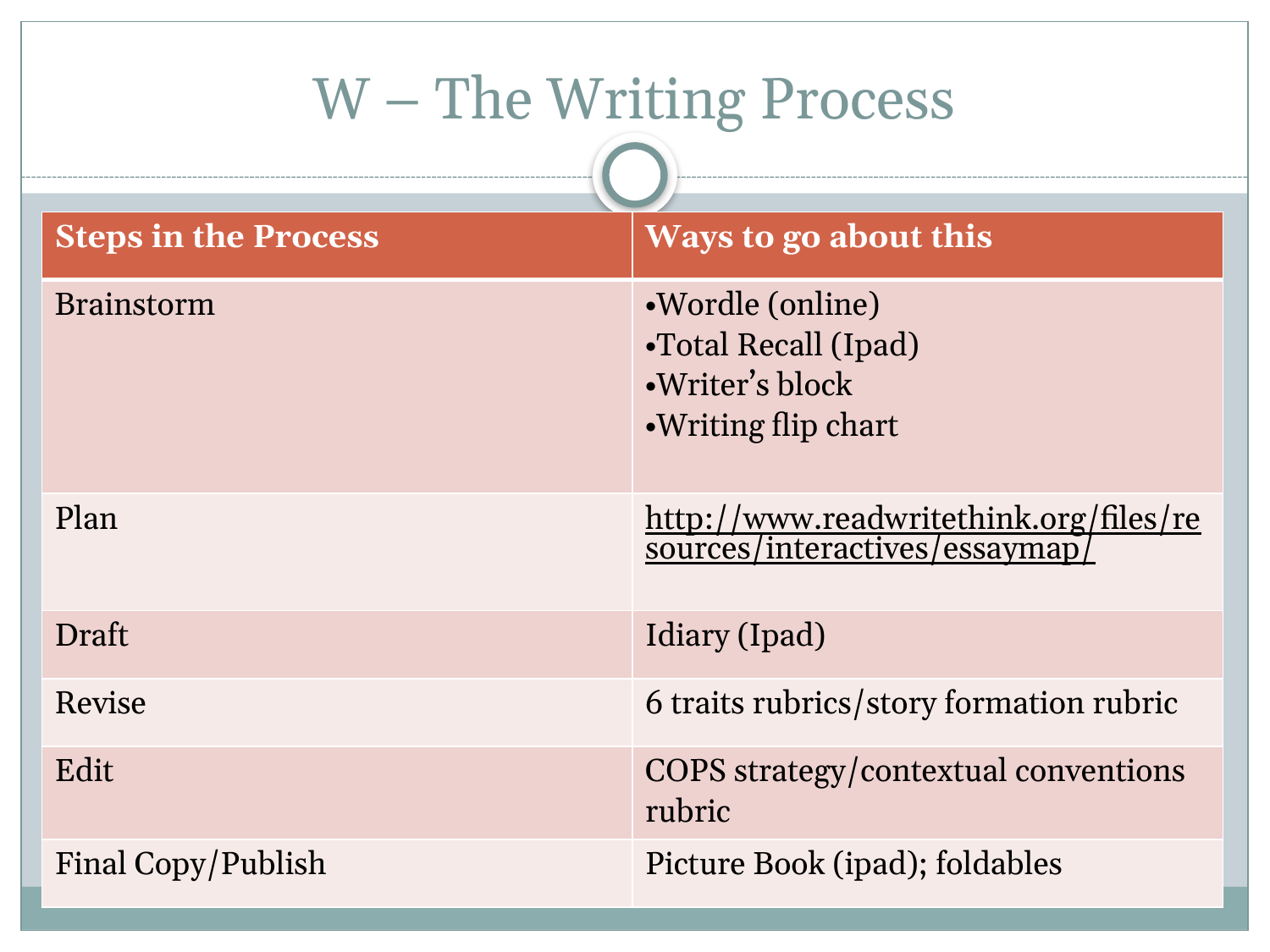

# W – The Writing Process
| Steps in the Process | Ways to go about this |
| --- | --- |
| Brainstorm | Wordle (online) Total Recall (Ipad) Writer’s block Writing flip chart |
| Plan | http://www.readwritethink.org/files/resources/interactives/essaymap/ |
| Draft | Idiary (Ipad) |
| Revise | 6 traits rubrics/story formation rubric |
| Edit | COPS strategy/contextual conventions rubric |
| Final Copy/Publish | Picture Book (ipad); foldables |